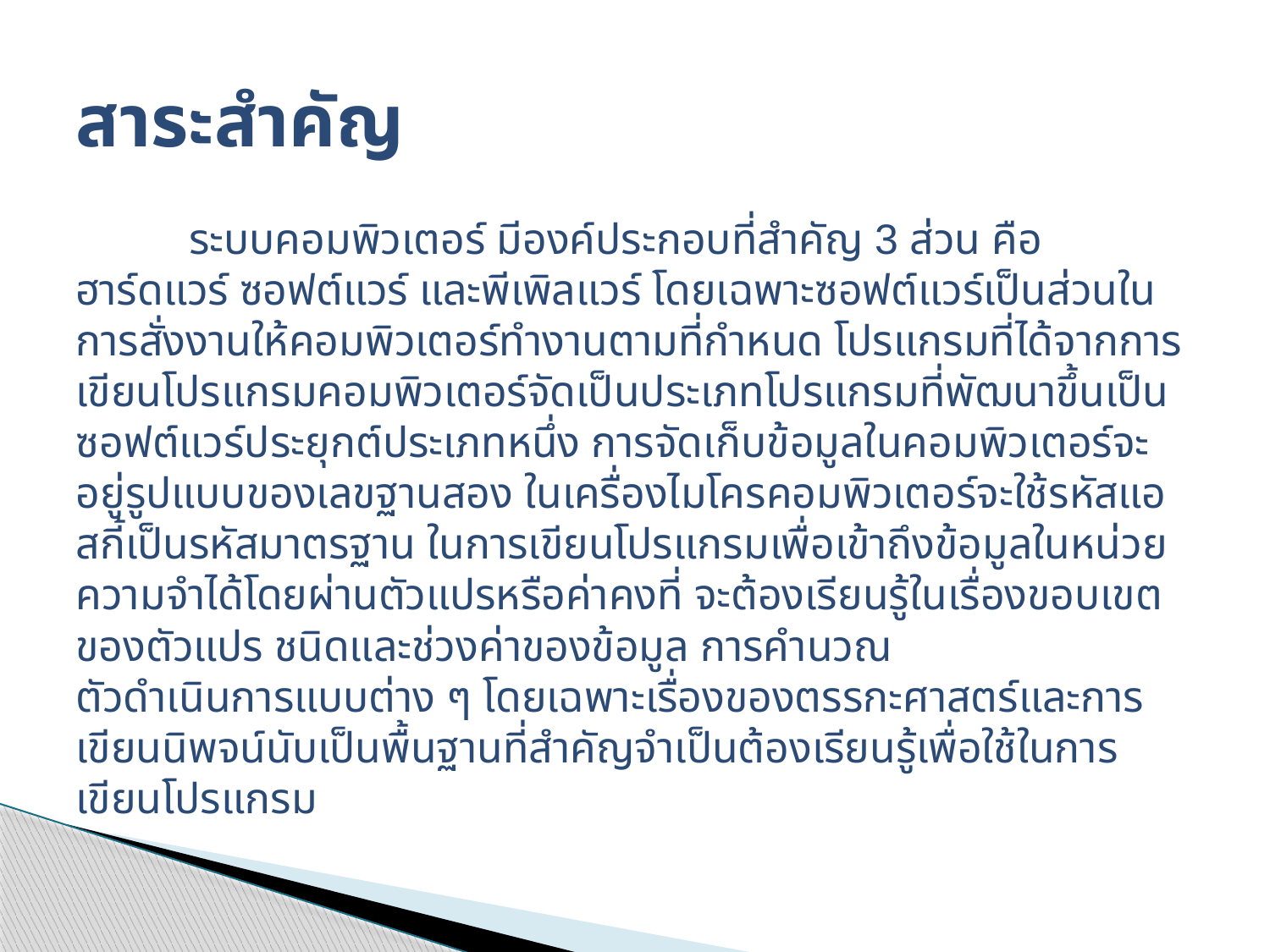

# สาระสำคัญ
	ระบบคอมพิวเตอร์ มีองค์ประกอบที่สำคัญ 3 ส่วน คือ ฮาร์ดแวร์ ซอฟต์แวร์ และพีเพิลแวร์ โดยเฉพาะซอฟต์แวร์เป็นส่วนในการสั่งงานให้คอมพิวเตอร์ทำงานตามที่กำหนด โปรแกรมที่ได้จากการเขียนโปรแกรมคอมพิวเตอร์จัดเป็นประเภทโปรแกรมที่พัฒนาขึ้นเป็นซอฟต์แวร์ประยุกต์ประเภทหนึ่ง การจัดเก็บข้อมูลในคอมพิวเตอร์จะอยู่รูปแบบของเลขฐานสอง ในเครื่องไมโครคอมพิวเตอร์จะใช้รหัสแอสกี้เป็นรหัสมาตรฐาน ในการเขียนโปรแกรมเพื่อเข้าถึงข้อมูลในหน่วยความจำได้โดยผ่านตัวแปรหรือค่าคงที่ จะต้องเรียนรู้ในเรื่องขอบเขตของตัวแปร ชนิดและช่วงค่าของข้อมูล การคำนวณ                        ตัวดำเนินการแบบต่าง ๆ โดยเฉพาะเรื่องของตรรกะศาสตร์และการเขียนนิพจน์นับเป็นพื้นฐานที่สำคัญจำเป็นต้องเรียนรู้เพื่อใช้ในการเขียนโปรแกรม